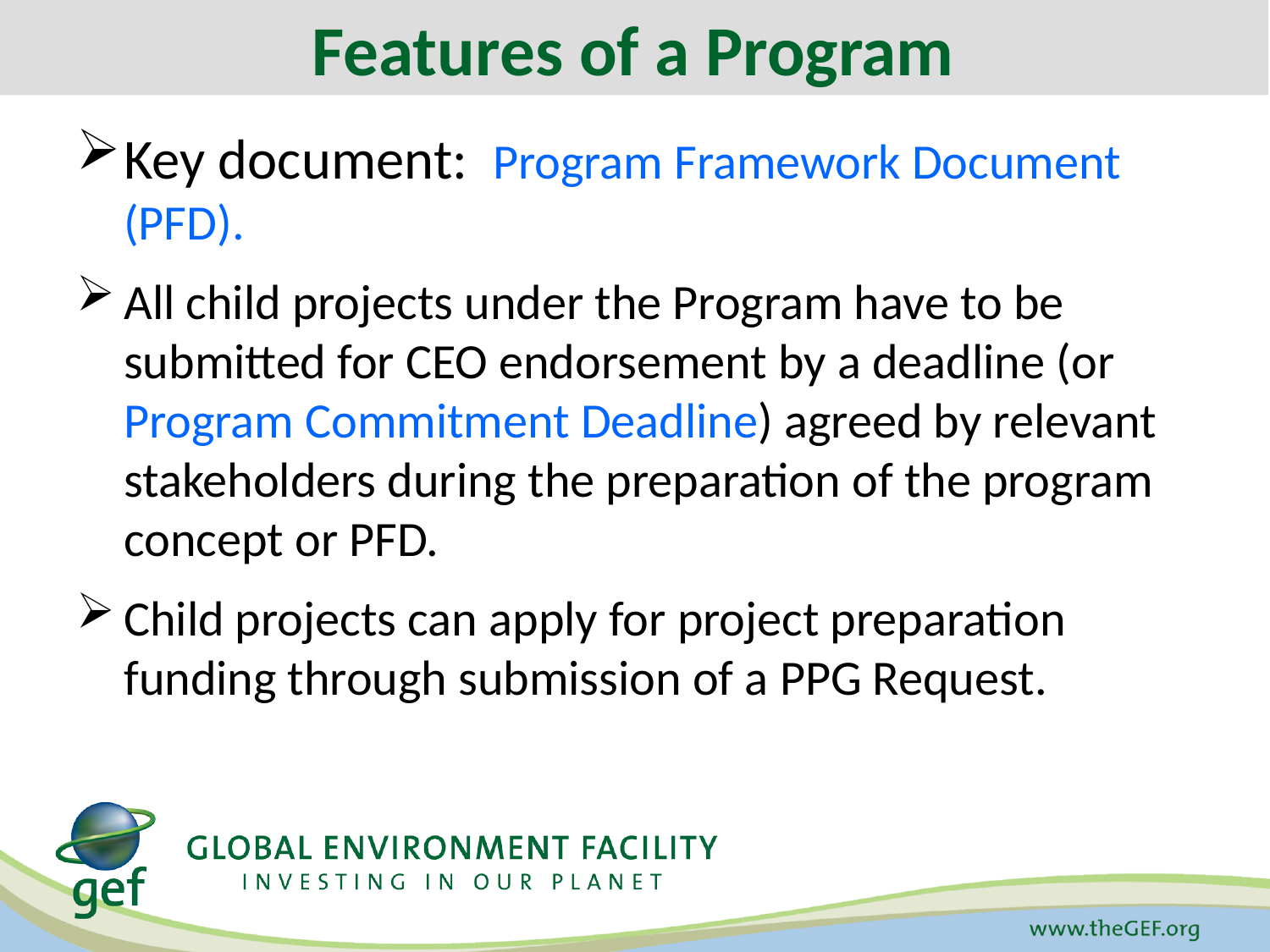

Features of a Program
Key document:  Program Framework Document (PFD).
All child projects under the Program have to be submitted for CEO endorsement by a deadline (or Program Commitment Deadline) agreed by relevant stakeholders during the preparation of the program concept or PFD.
Child projects can apply for project preparation funding through submission of a PPG Request.